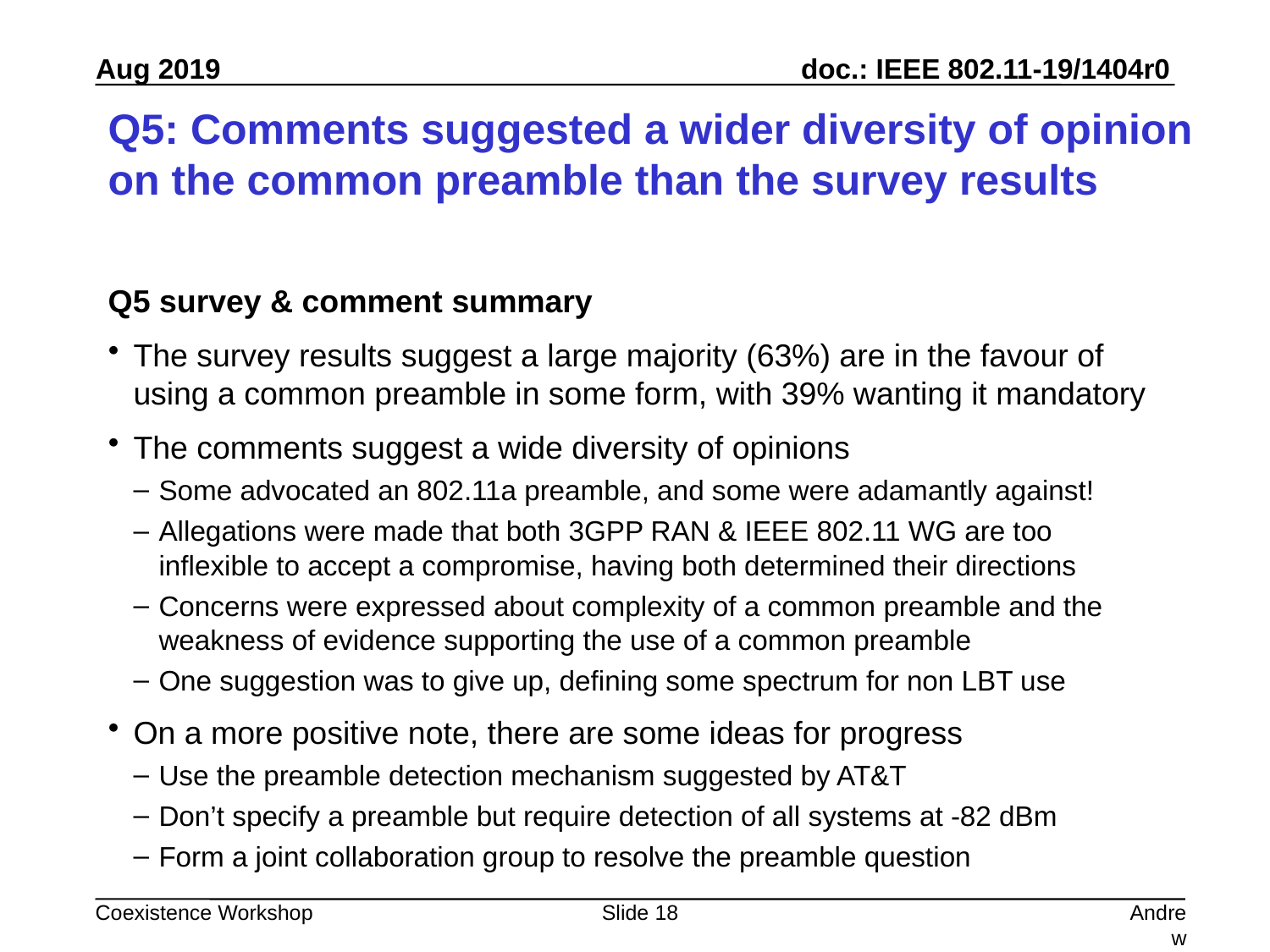

# Q5: Comments suggested a wider diversity of opinion on the common preamble than the survey results
Q5 survey & comment summary
The survey results suggest a large majority (63%) are in the favour of using a common preamble in some form, with 39% wanting it mandatory
The comments suggest a wide diversity of opinions
Some advocated an 802.11a preamble, and some were adamantly against!
Allegations were made that both 3GPP RAN & IEEE 802.11 WG are too inflexible to accept a compromise, having both determined their directions
Concerns were expressed about complexity of a common preamble and the weakness of evidence supporting the use of a common preamble
One suggestion was to give up, defining some spectrum for non LBT use
On a more positive note, there are some ideas for progress
Use the preamble detection mechanism suggested by AT&T
Don’t specify a preamble but require detection of all systems at -82 dBm
Form a joint collaboration group to resolve the preamble question

Slide 18
Andrew Myles, Cisco